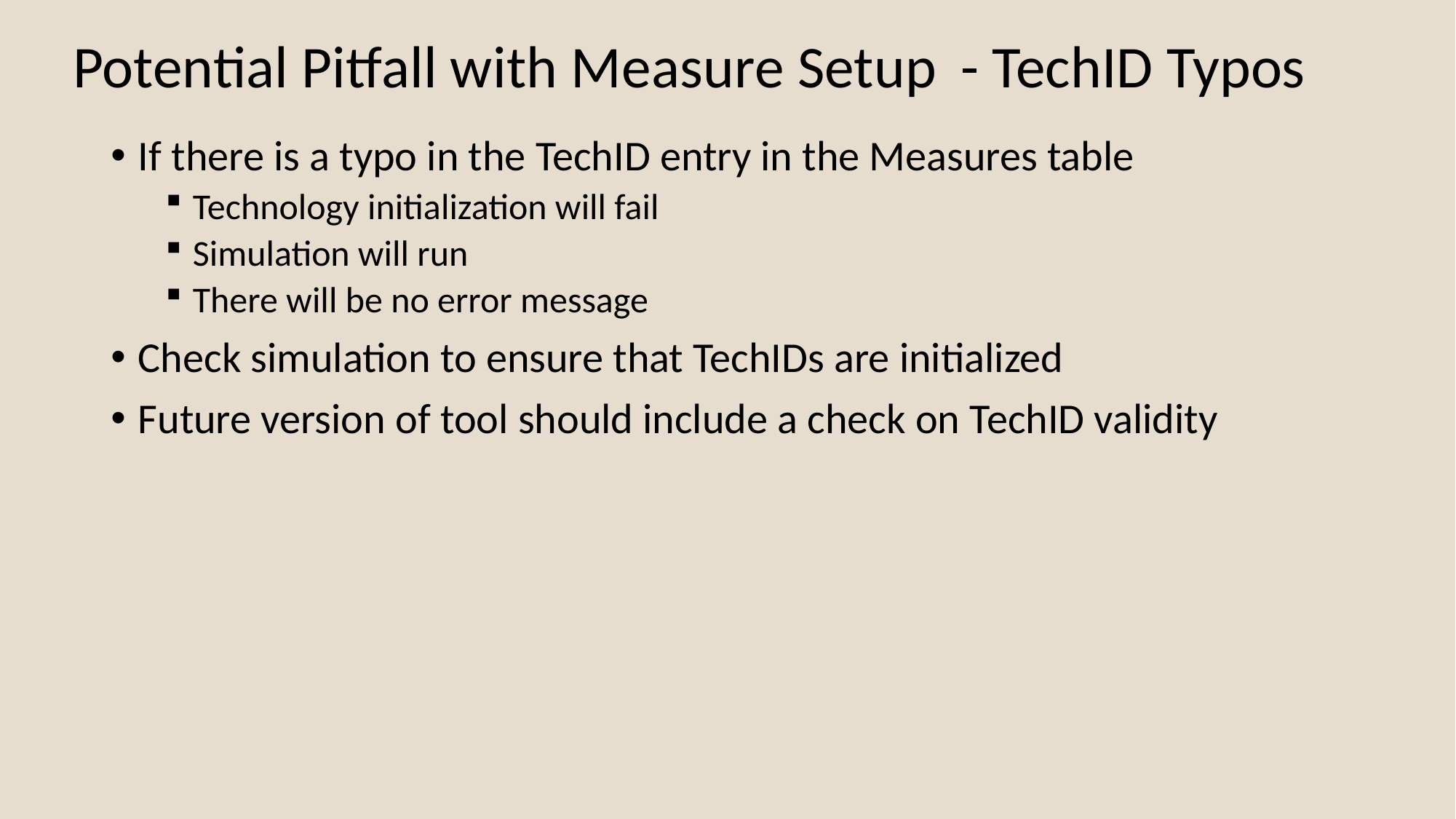

# Potential Pitfall with Measure Setup	 - TechID Typos
If there is a typo in the TechID entry in the Measures table
Technology initialization will fail
Simulation will run
There will be no error message
Check simulation to ensure that TechIDs are initialized
Future version of tool should include a check on TechID validity